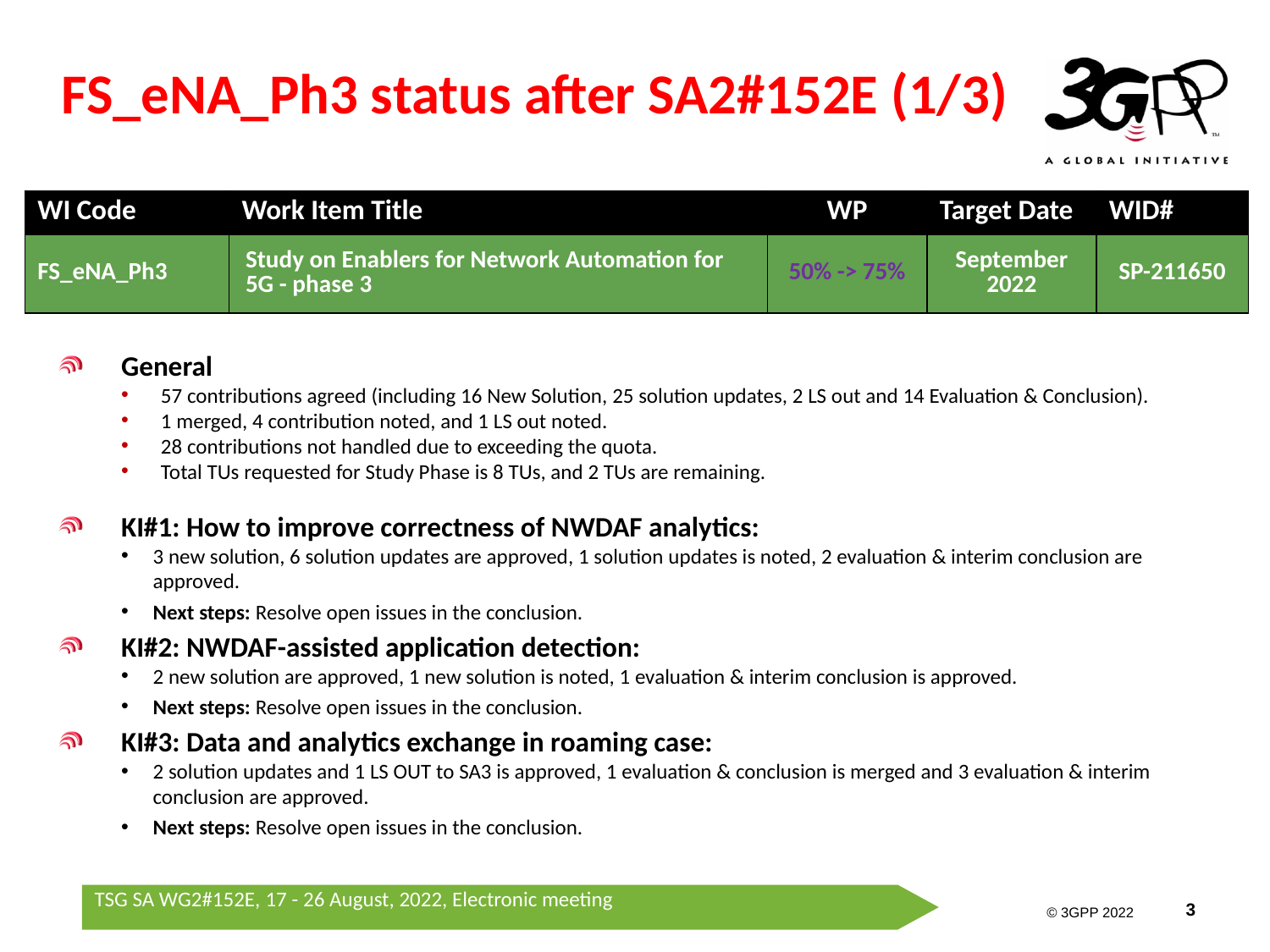

# FS_eNA_Ph3 status after SA2#152E (1/3)
| WI Code | Work Item Title | WP | Target Date | WID# |
| --- | --- | --- | --- | --- |
| FS\_eNA\_Ph3 | Study on Enablers for Network Automation for 5G - phase 3 | 50% -> 75% | September 2022 | SP-211650 |
General
57 contributions agreed (including 16 New Solution, 25 solution updates, 2 LS out and 14 Evaluation & Conclusion).
1 merged, 4 contribution noted, and 1 LS out noted.
28 contributions not handled due to exceeding the quota.
Total TUs requested for Study Phase is 8 TUs, and 2 TUs are remaining.

KI#1: How to improve correctness of NWDAF analytics:
3 new solution, 6 solution updates are approved, 1 solution updates is noted, 2 evaluation & interim conclusion are approved.
Next steps: Resolve open issues in the conclusion.
KI#2: NWDAF-assisted application detection:
2 new solution are approved, 1 new solution is noted, 1 evaluation & interim conclusion is approved.
Next steps: Resolve open issues in the conclusion.
KI#3: Data and analytics exchange in roaming case:
2 solution updates and 1 LS OUT to SA3 is approved, 1 evaluation & conclusion is merged and 3 evaluation & interim conclusion are approved.
Next steps: Resolve open issues in the conclusion.